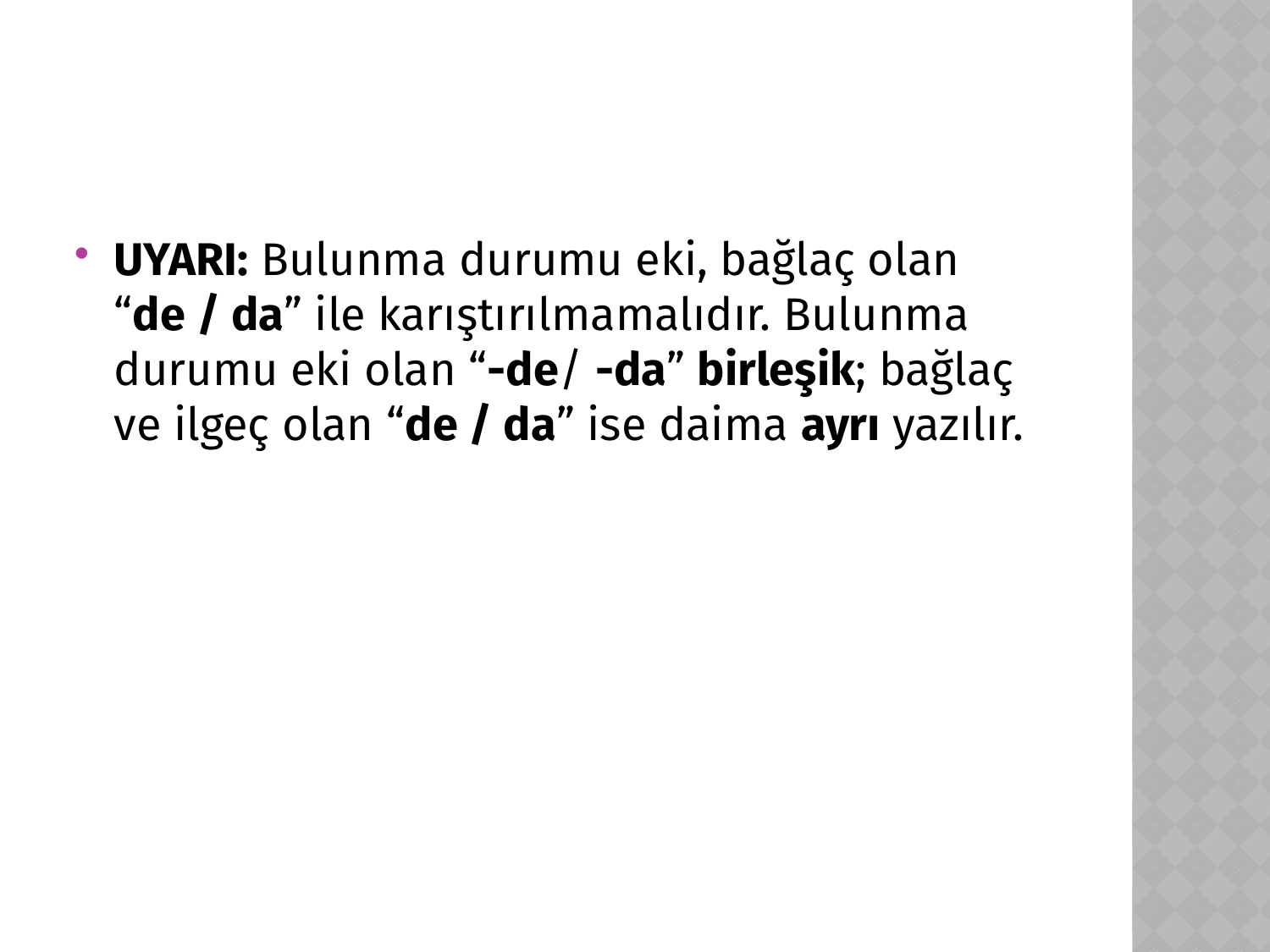

#
UYARI: Bulunma durumu eki, bağlaç olan “de / da” ile karıştırılmamalıdır. Bulunma durumu eki olan “-de/ -da” birleşik; bağlaç ve ilgeç olan “de / da” ise daima ayrı yazılır.